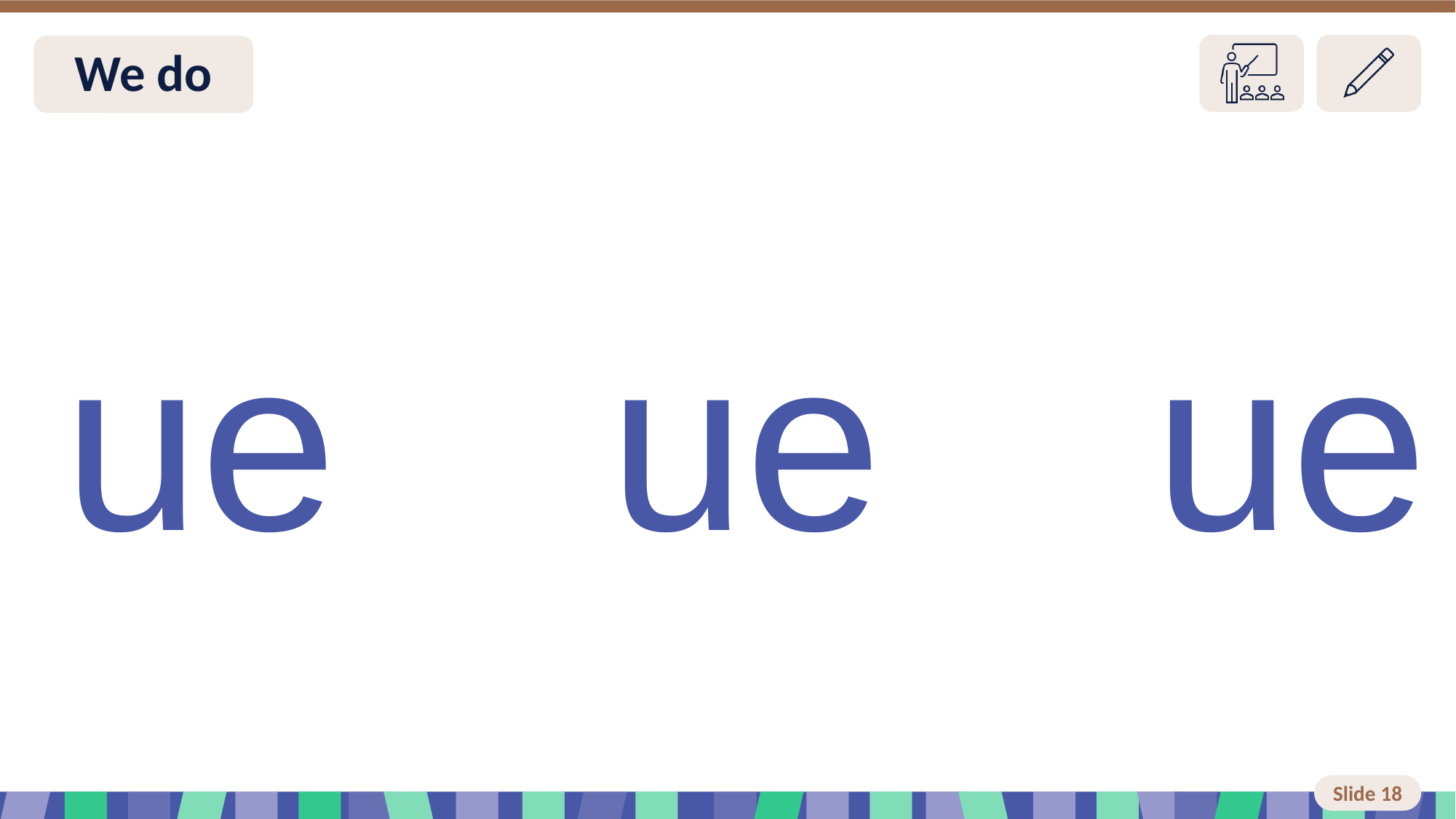

# Slide 18 We do
 ue    ue    ue